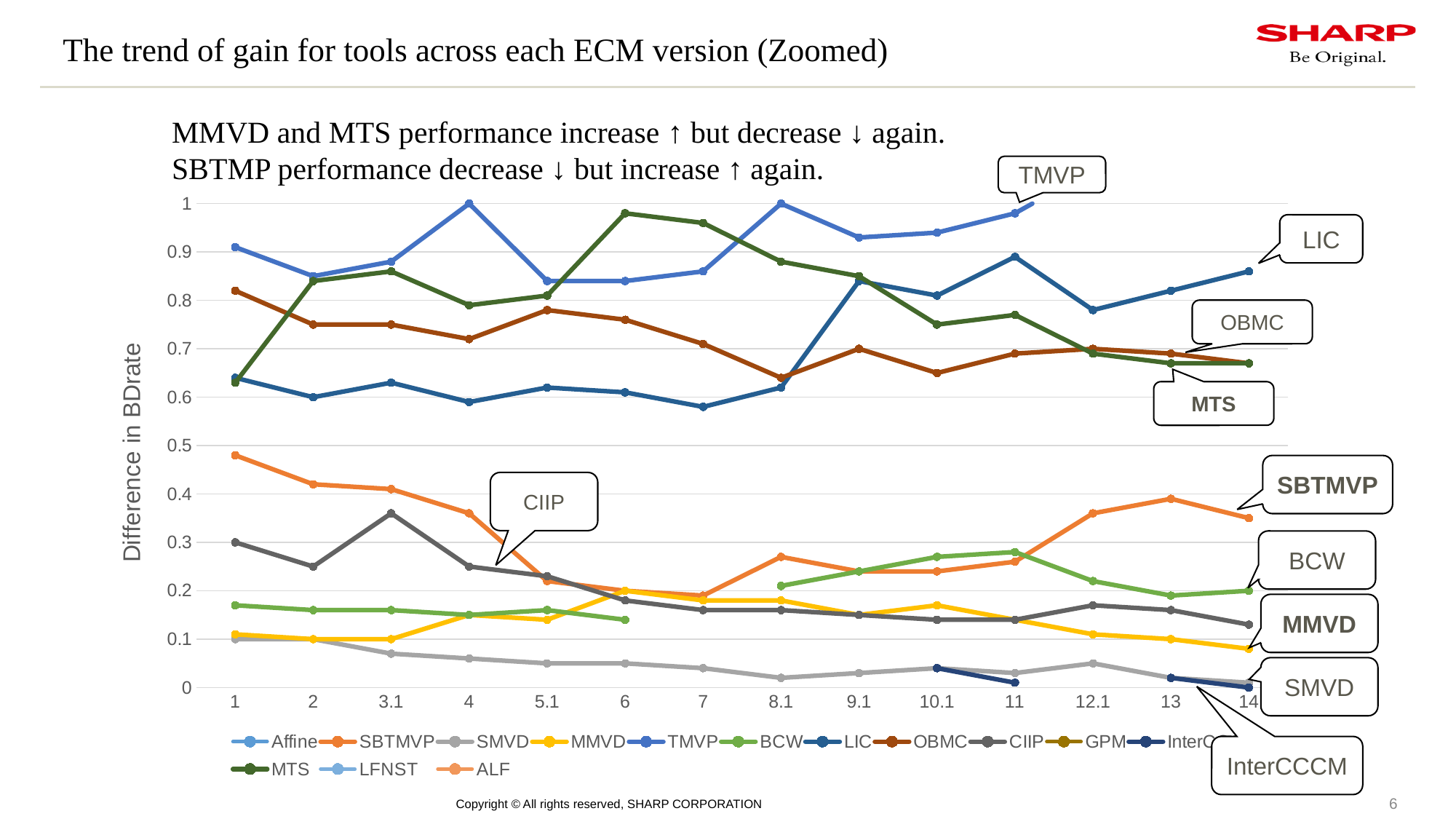

# The trend of gain for tools across each ECM version (Zoomed)
MMVD and MTS performance increase ↑ but decrease ↓ again.
SBTMP performance decrease ↓ but increase ↑ again.
TMVP

### Chart

| Category | Affine | SBTMVP | SMVD | MMVD | TMVP | BCW | LIC | OBMC | CIIP | GPM | InterCCCM | MTS | LFNST | ALF |
|---|---|---|---|---|---|---|---|---|---|---|---|---|---|---|
| 1 | 2.42 | 0.48 | 0.1 | 0.11 | 0.91 | 0.17 | 0.64 | 0.82 | 0.3 | None | None | 0.63 | 1.07 | 5.9 |
| 2 | 2.34 | 0.42 | 0.1 | 0.1 | 0.85 | 0.16 | 0.6 | 0.75 | 0.25 | None | None | 0.84 | 1.27 | 5.42 |
| 3.1 | 2.33 | 0.41 | 0.07 | 0.1 | 0.88 | 0.16 | 0.63 | 0.75 | 0.36 | None | None | 0.86 | 1.26 | 6.02 |
| 4 | 2.3 | 0.36 | 0.06 | 0.15 | 1.0 | 0.15 | 0.59 | 0.72 | 0.25 | None | None | 0.79 | 1.18 | 4.73 |
| 5.0999999999999996 | 2.62 | 0.22 | 0.05 | 0.14 | 0.84 | 0.16 | 0.62 | 0.78 | 0.23 | 1.71 | None | 0.81 | 1.16 | 4.67 |
| 6 | None | 0.2 | 0.05 | 0.2 | 0.84 | 0.14 | 0.61 | 0.76 | 0.18 | 1.97 | None | 0.98 | 1.14 | 4.76 |
| 7 | None | 0.19 | 0.04 | 0.18 | 0.86 | None | 0.58 | 0.71 | 0.16 | 1.92 | None | 0.96 | 1.19 | 4.88 |
| 8.1 | 3.07 | 0.27 | 0.02 | 0.18 | 1.0 | 0.21 | 0.62 | 0.64 | 0.16 | 1.88 | None | 0.88 | 1.56 | 4.85 |
| 9.1 | 3.09 | 0.24 | 0.03 | 0.15 | 0.93 | 0.24 | 0.84 | 0.7 | 0.15 | 1.89 | None | 0.85 | 1.47 | 5.23 |
| 10.1 | 3.07 | 0.24 | 0.04 | 0.17 | 0.94 | 0.27 | 0.81 | 0.65 | 0.14 | 2.1 | 0.04 | 0.75 | 1.75 | 5.44 |
| 11 | 3.19 | 0.26 | 0.03 | 0.14 | 0.98 | 0.28 | 0.89 | 0.69 | 0.14 | 2.1 | 0.01 | 0.77 | 1.76 | 5.39 |
| 12.1 | None | 0.36 | 0.05 | 0.11 | 1.07 | 0.22 | 0.78 | 0.7 | 0.17 | 2.35 | None | 0.69 | 2.12 | 5.5 |
| 13 | None | 0.39 | 0.02 | 0.1 | 1.49 | 0.19 | 0.82 | 0.69 | 0.16 | 2.43 | 0.02 | 0.67 | 2.18 | 5.47 |
| 14 | None | 0.35 | 0.01 | 0.08 | 1.2 | 0.2 | 0.86 | 0.67 | 0.13 | 2.51 | 0.0 | 0.67 | None | 5.35 |
LIC
MTS
SBTMVP
CIIP
OBMC
BCW
MMVD
SMVD
InterCCCM
6
Copyright © All rights reserved, SHARP CORPORATION